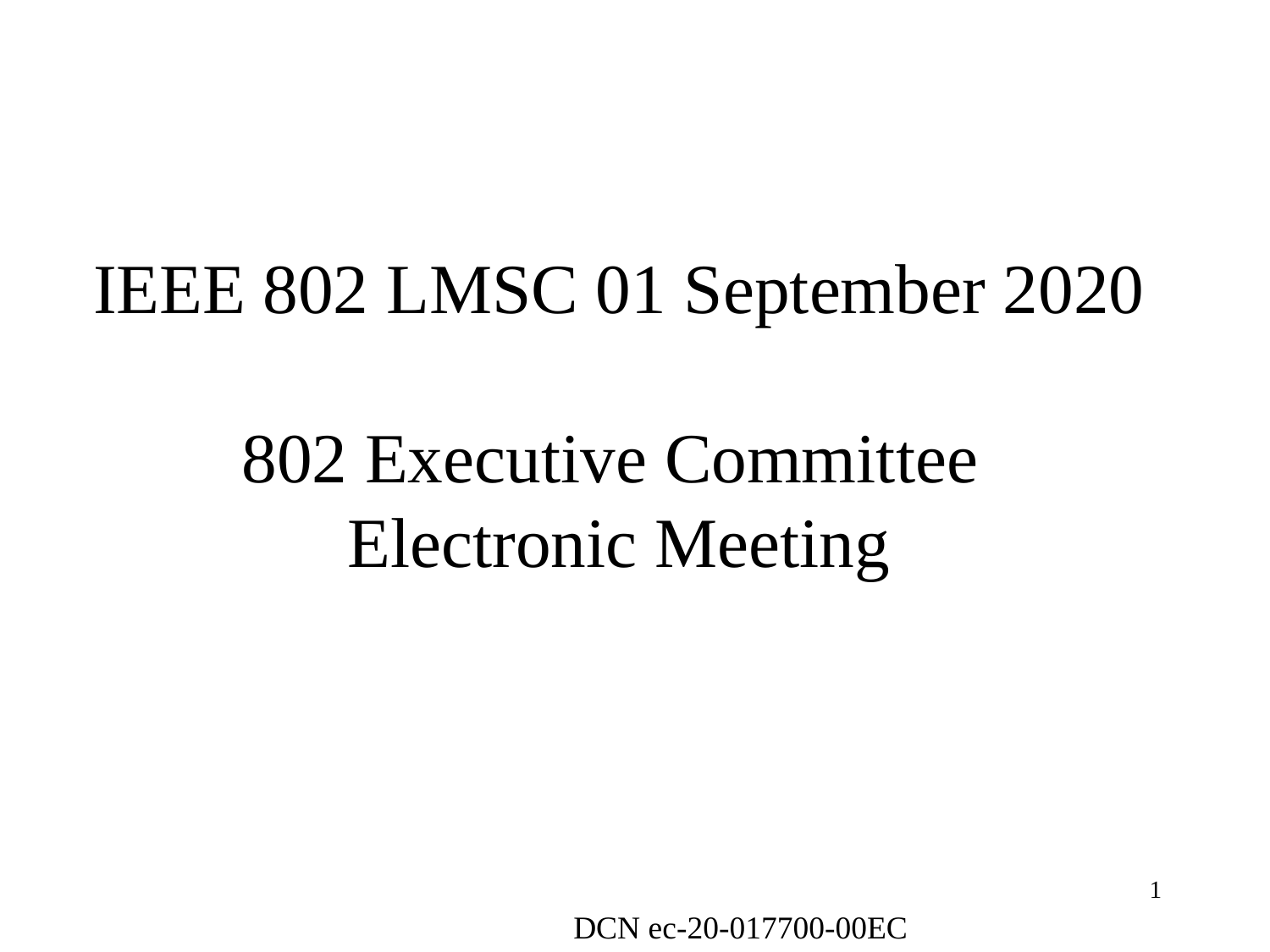

# IEEE 802 LMSC 01 September 2020 802 Executive Committee Electronic Meeting
1
DCN ec-20-017700-00EC